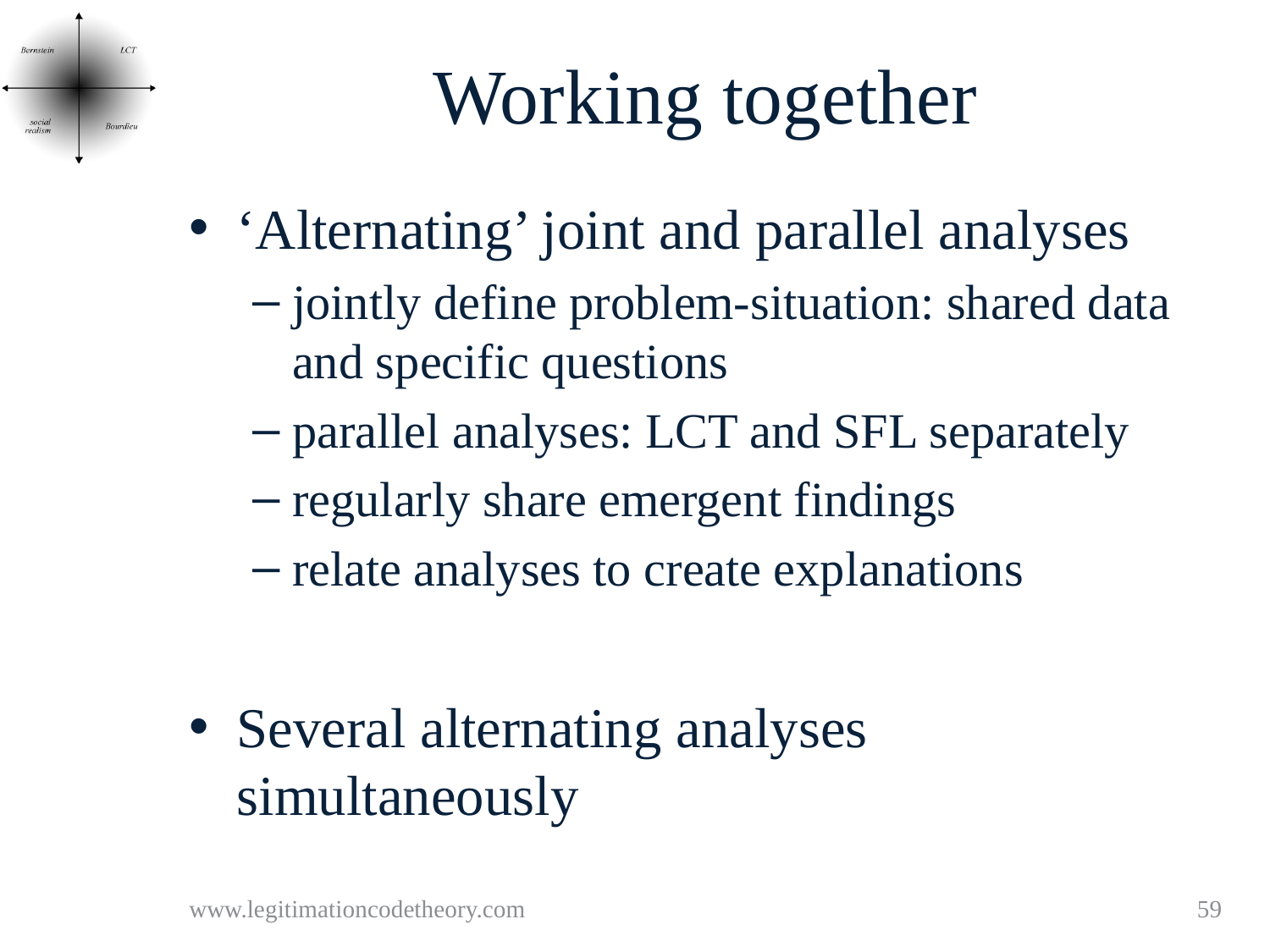

# Working together

‘Alternating’ joint and parallel analyses
jointly define problem-situation: shared data and specific questions
parallel analyses: LCT and SFL separately
regularly share emergent findings
relate analyses to create explanations

Several alternating analyses simultaneously
www.legitimationcodetheory.com
59